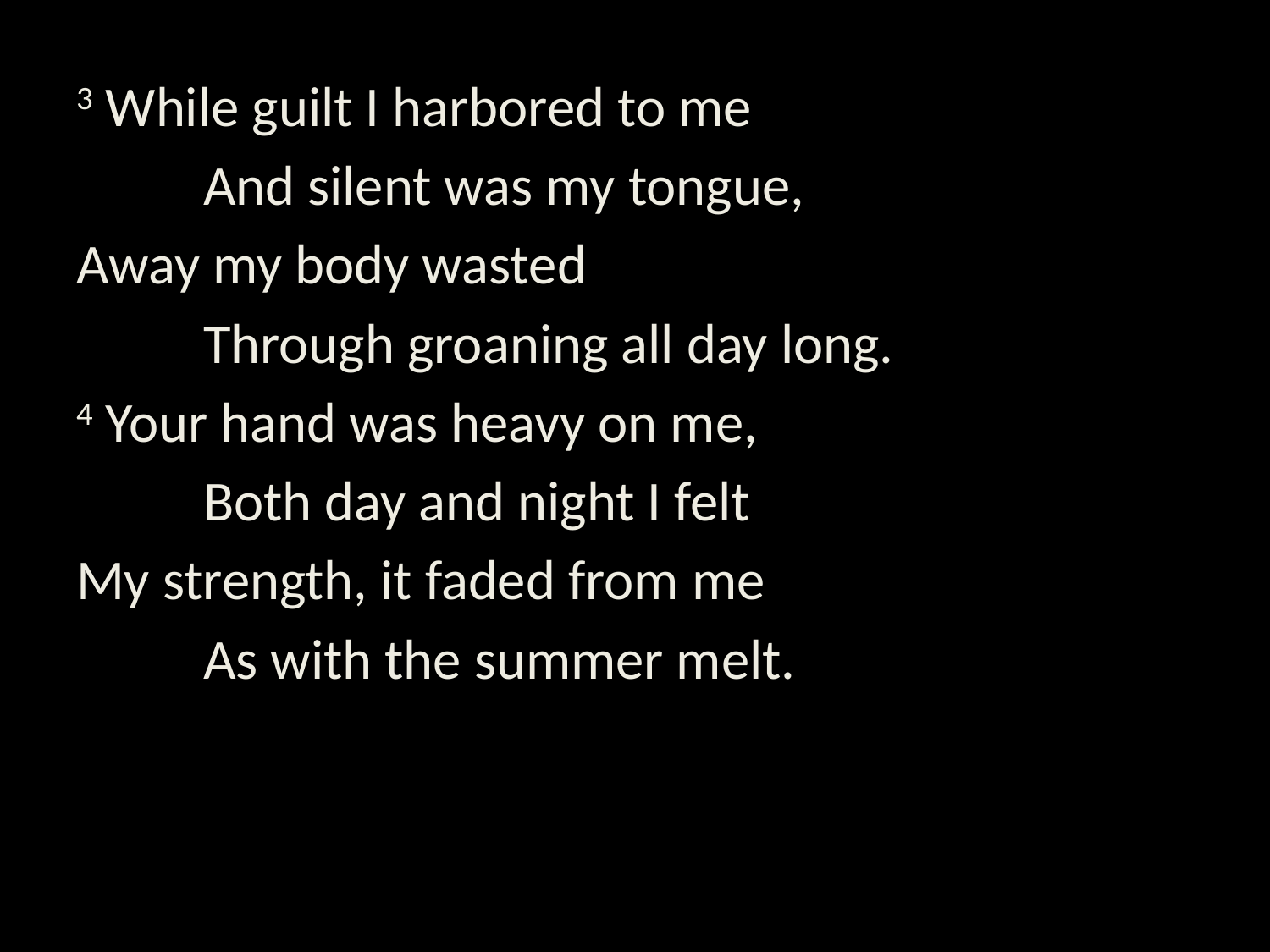

3 While guilt I harbored to me
	And silent was my tongue,
Away my body wasted
	Through groaning all day long.
4 Your hand was heavy on me,
	Both day and night I felt
My strength, it faded from me
	As with the summer melt.